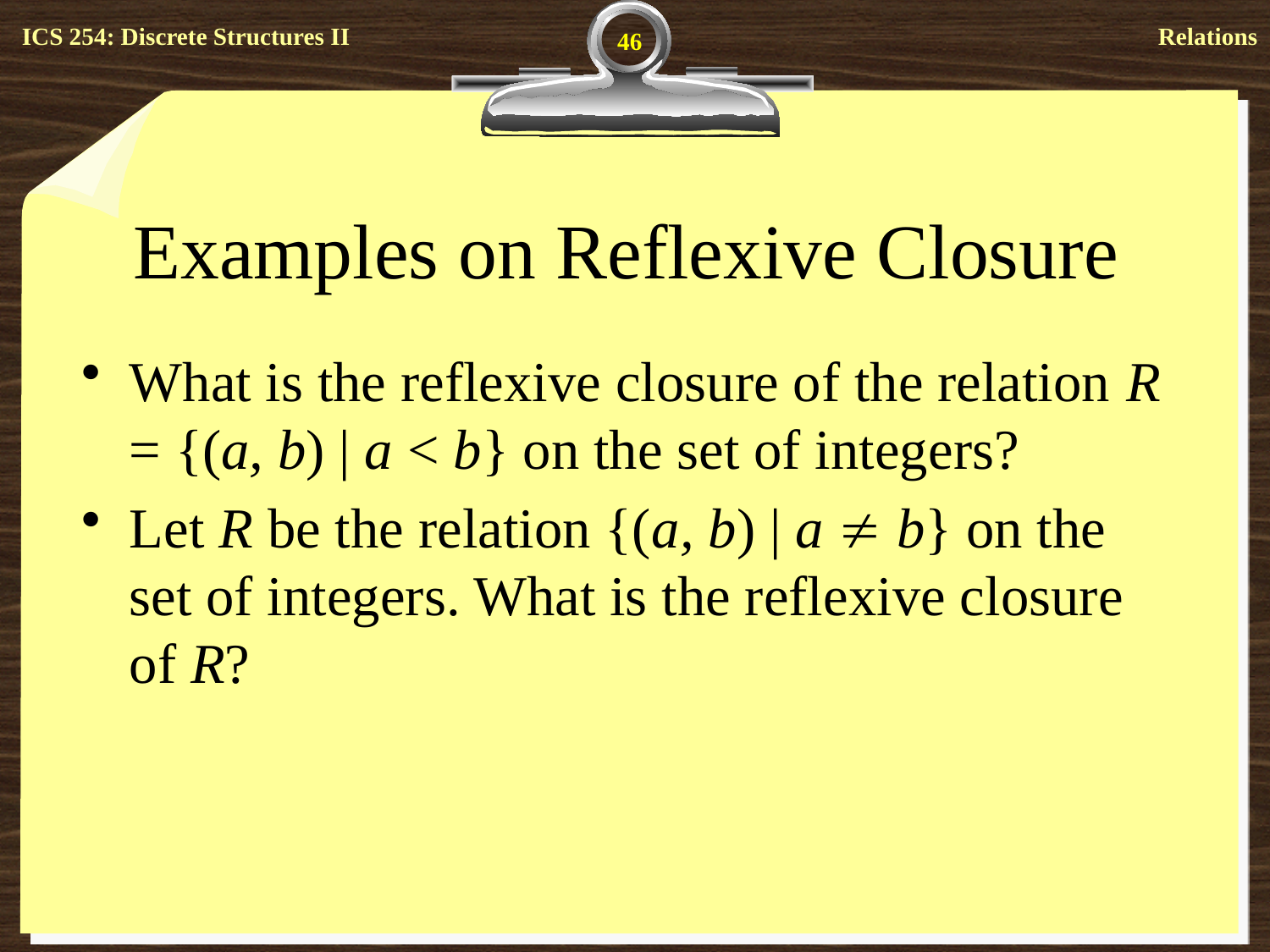

46
# Examples on Reflexive Closure
What is the reflexive closure of the relation R = {(a, b) | a < b} on the set of integers?
Let R be the relation {(a, b) | a ≠ b} on the set of integers. What is the reflexive closure of R?